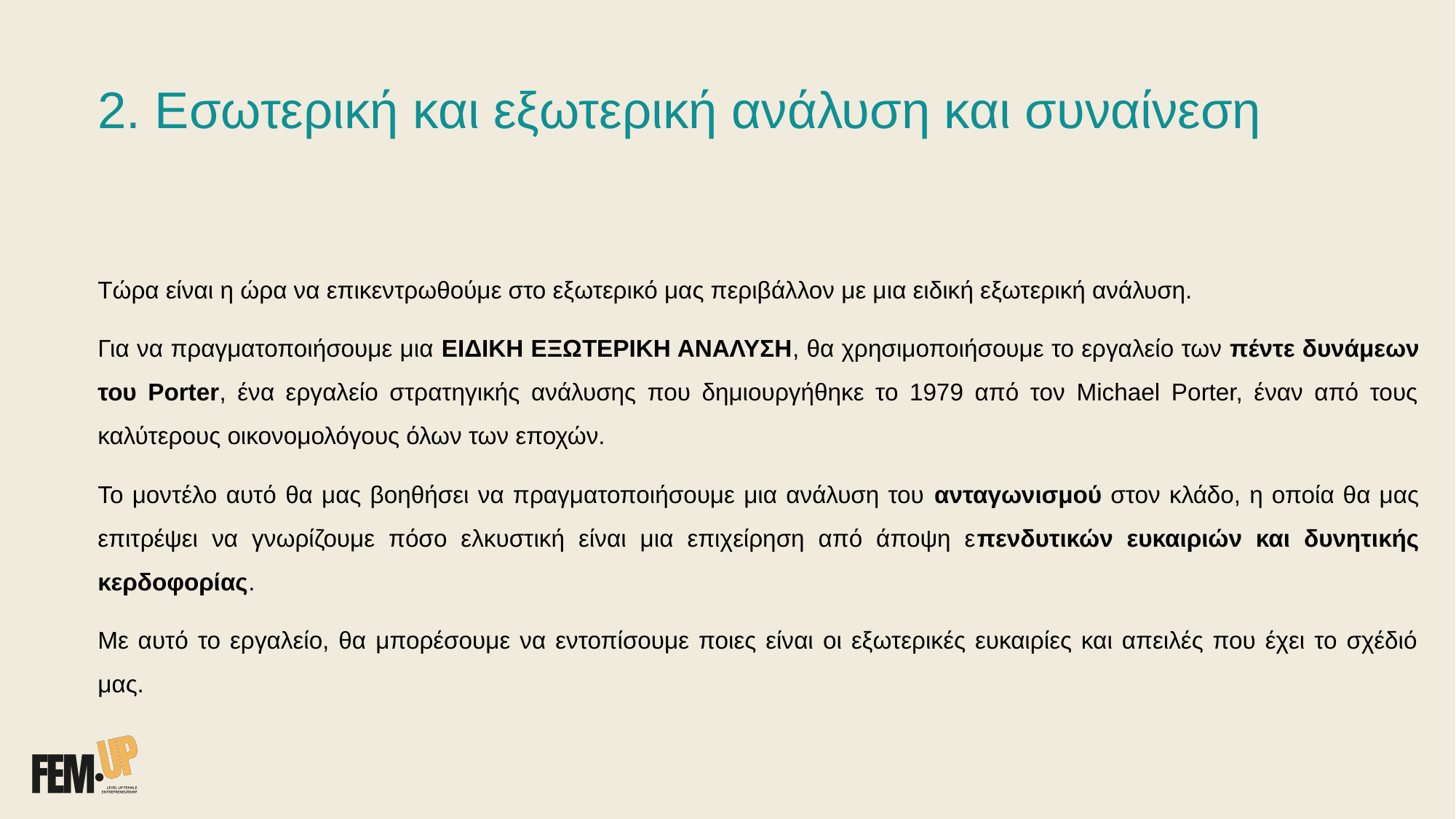

# 2. Εσωτερική και εξωτερική ανάλυση και συναίνεση
Τώρα είναι η ώρα να επικεντρωθούμε στο εξωτερικό μας περιβάλλον με μια ειδική εξωτερική ανάλυση.
Για να πραγματοποιήσουμε μια ΕΙΔΙΚΗ ΕΞΩΤΕΡΙΚΗ ΑΝΑΛΥΣΗ, θα χρησιμοποιήσουμε το εργαλείο των πέντε δυνάμεων του Porter, ένα εργαλείο στρατηγικής ανάλυσης που δημιουργήθηκε το 1979 από τον Michael Porter, έναν από τους καλύτερους οικονομολόγους όλων των εποχών.
Το μοντέλο αυτό θα μας βοηθήσει να πραγματοποιήσουμε μια ανάλυση του ανταγωνισμού στον κλάδο, η οποία θα μας επιτρέψει να γνωρίζουμε πόσο ελκυστική είναι μια επιχείρηση από άποψη επενδυτικών ευκαιριών και δυνητικής κερδοφορίας.
Με αυτό το εργαλείο, θα μπορέσουμε να εντοπίσουμε ποιες είναι οι εξωτερικές ευκαιρίες και απειλές που έχει το σχέδιό μας.